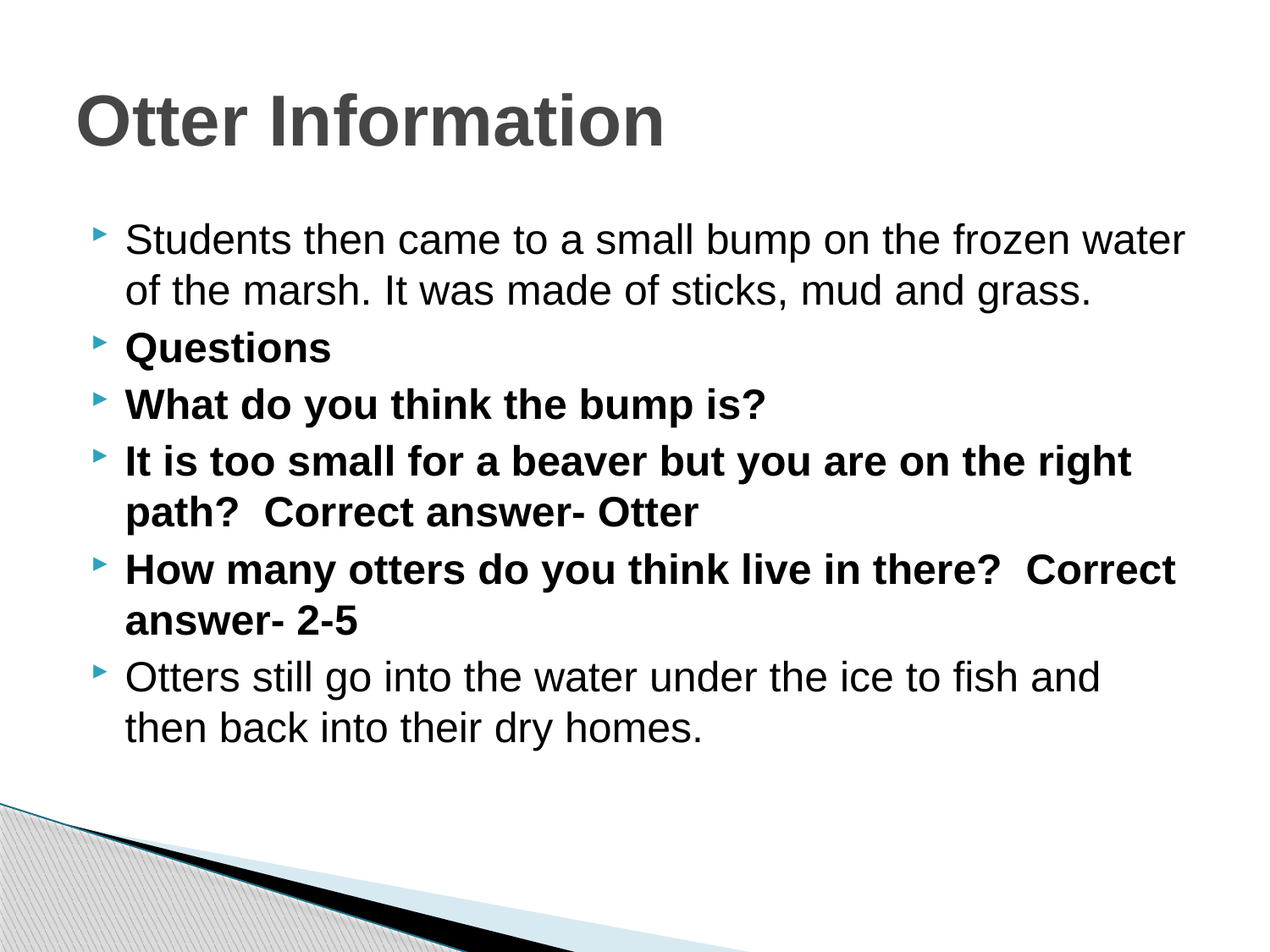

# Otter Information
Students then came to a small bump on the frozen water of the marsh. It was made of sticks, mud and grass.
Questions
What do you think the bump is?
It is too small for a beaver but you are on the right path?  Correct answer- Otter
How many otters do you think live in there?  Correct answer- 2-5
Otters still go into the water under the ice to fish and then back into their dry homes.